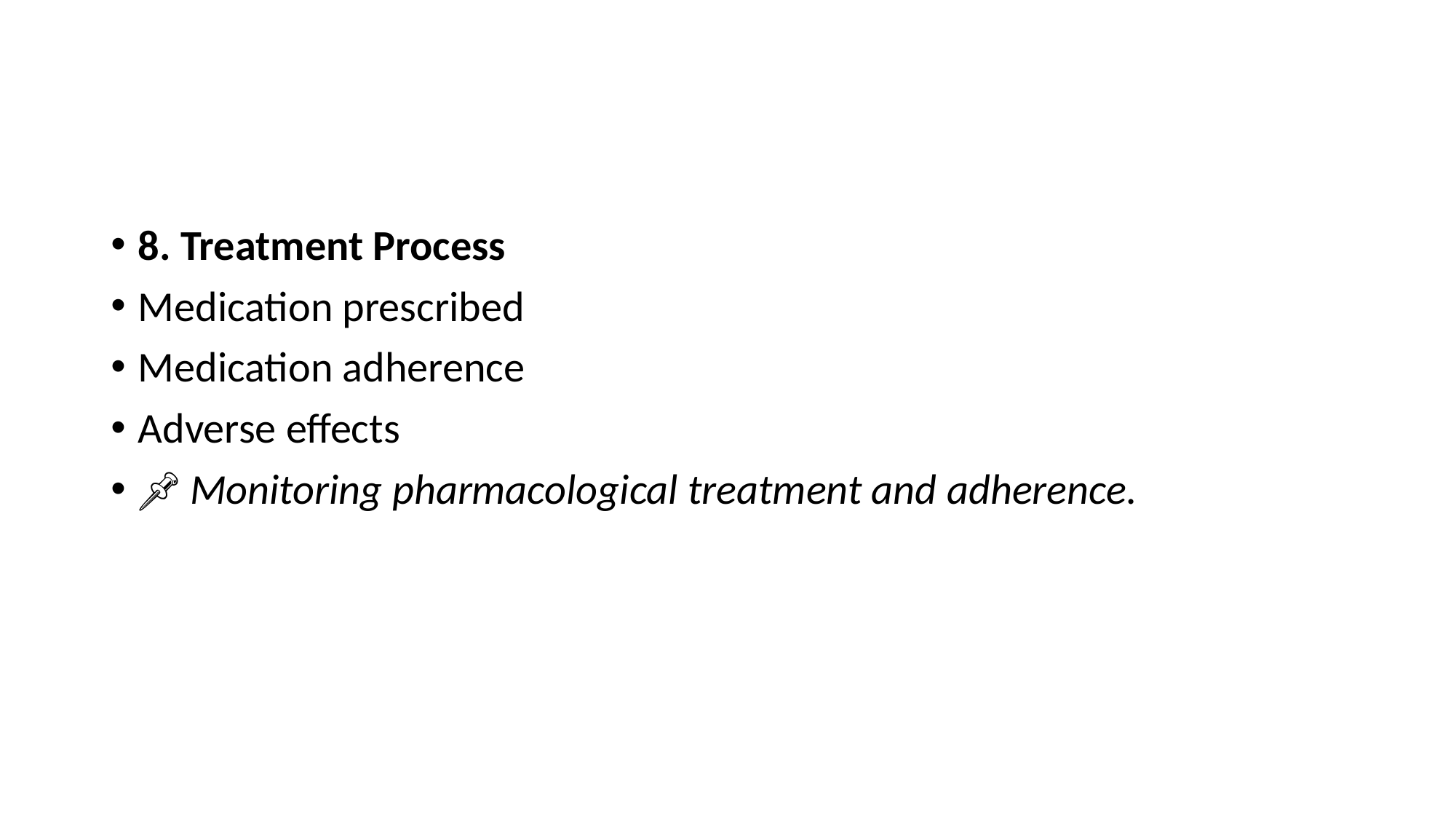

#
8. Treatment Process
Medication prescribed
Medication adherence
Adverse effects
📌 Monitoring pharmacological treatment and adherence.